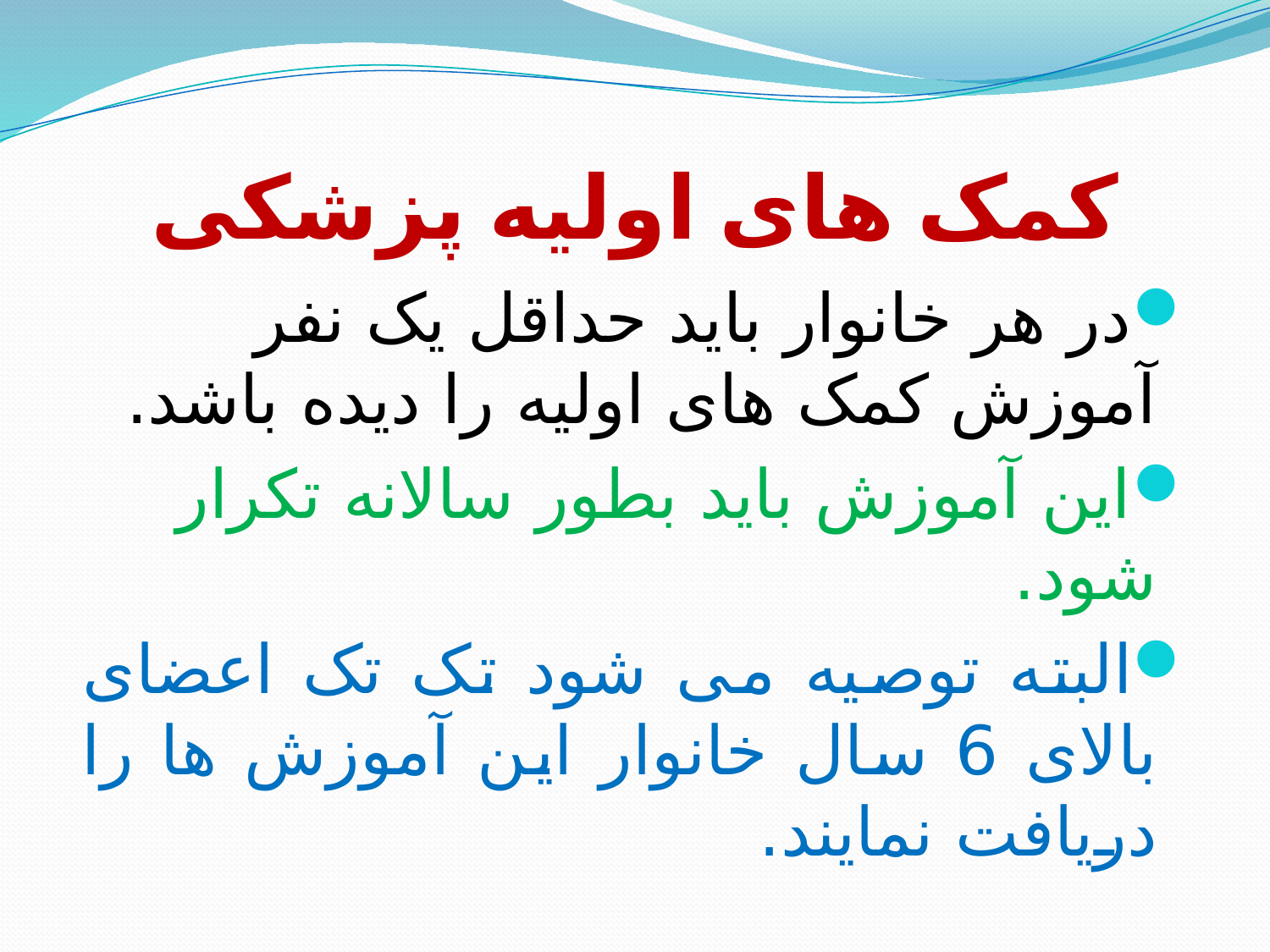

# کمک های اولیه پزشکی
در هر خانوار باید حداقل یک نفر آموزش کمک های اولیه را دیده باشد.
این آموزش باید بطور سالانه تکرار شود.
البته توصیه می شود تک تک اعضای بالای 6 سال خانوار این آموزش ها را دریافت نمایند.